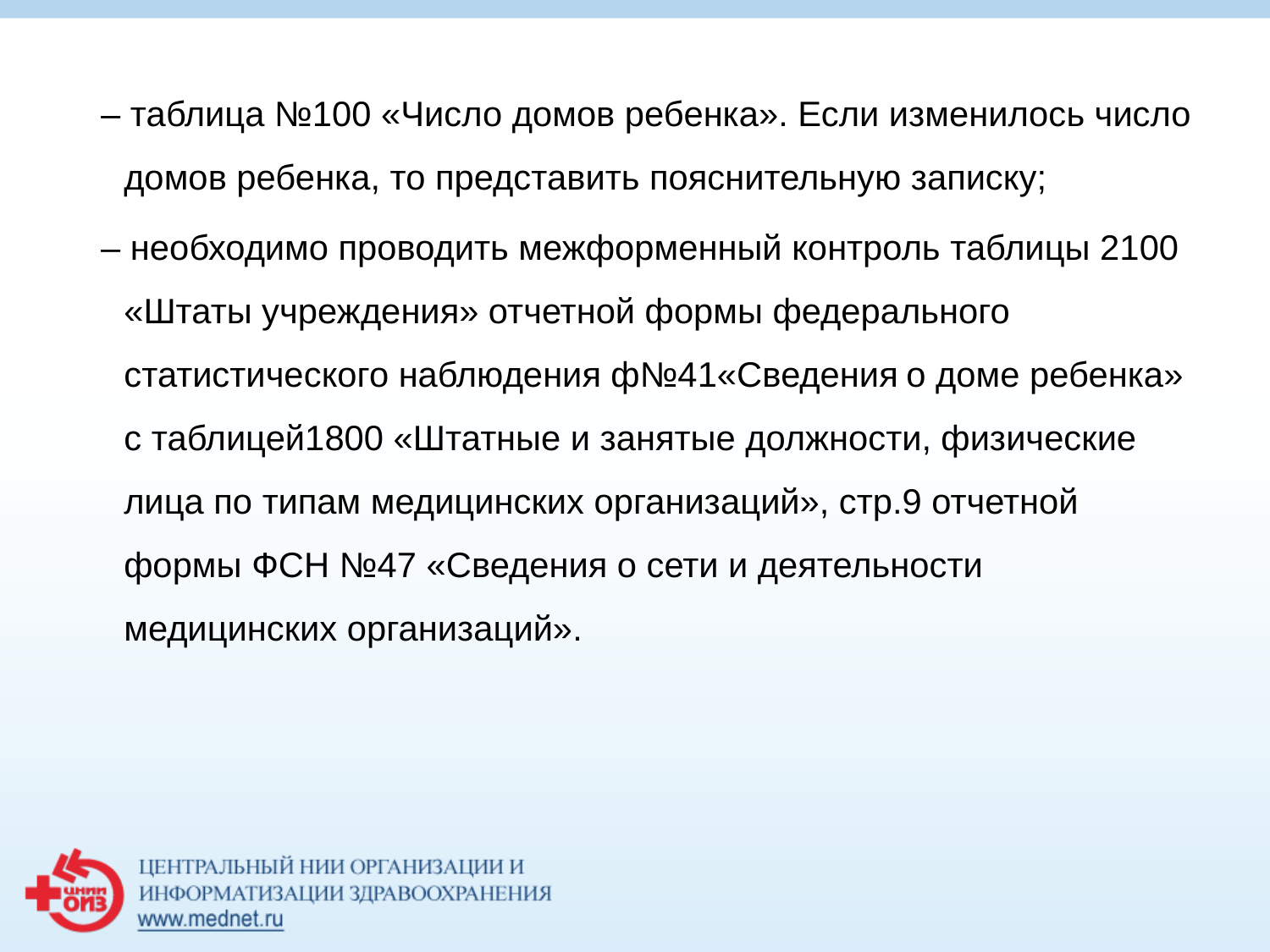

# – таблица №100 «Число домов ребенка». Если изменилось число домов ребенка, то представить пояснительную записку;
‒ необходимо проводить межформенный контроль таблицы 2100 «Штаты учреждения» отчетной формы федерального статистического наблюдения ф№41«Сведения о доме ребенка» с таблицей1800 «Штатные и занятые должности, физические лица по типам медицинских организаций», стр.9 отчетной формы ФСН №47 «Сведения о сети и деятельности медицинских организаций».